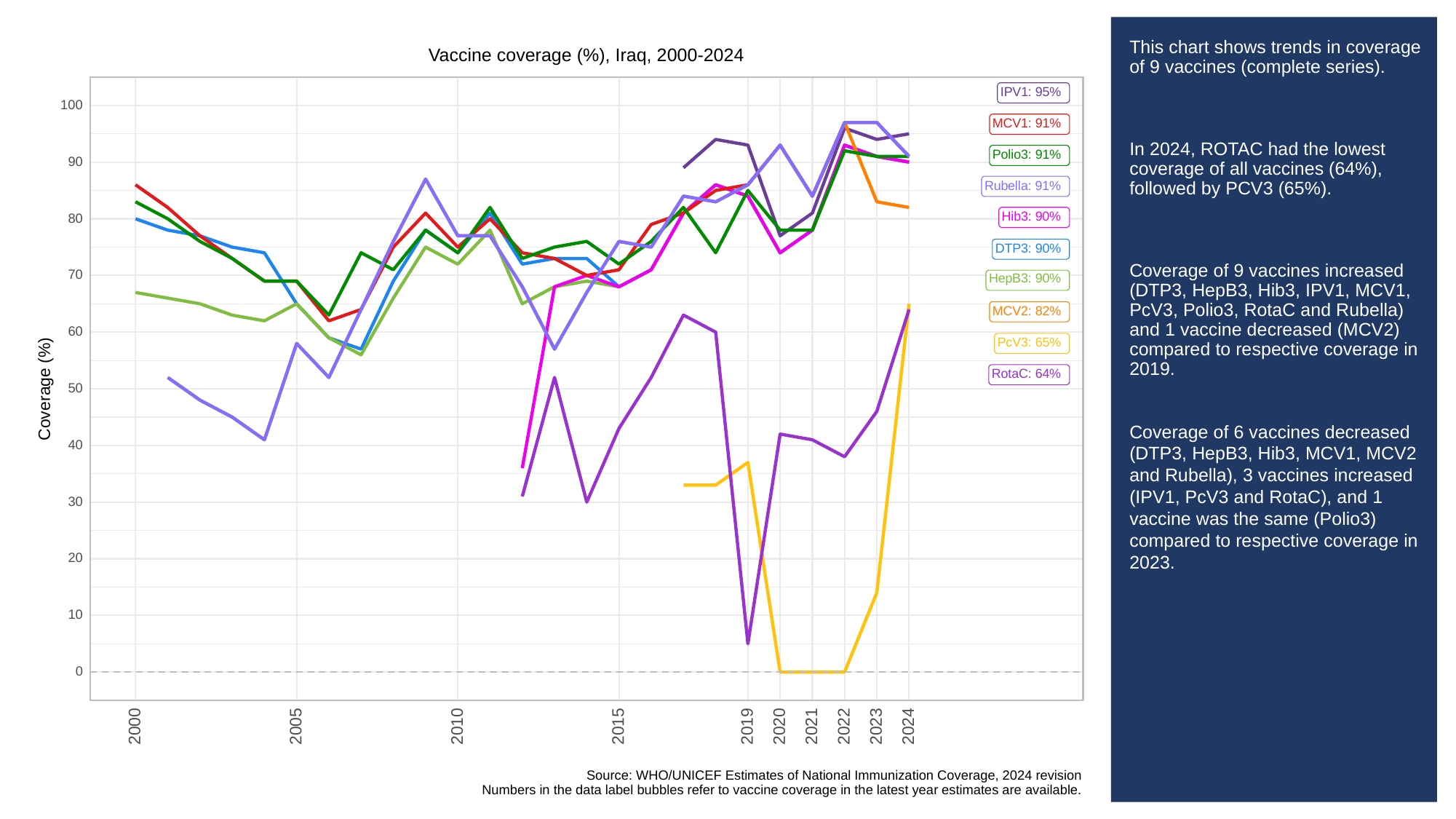

# This chart shows trends in coverage of 9 vaccines (complete series).

In 2024, ROTAC had the lowest coverage of all vaccines (64%), followed by PCV3 (65%).

Coverage of 9 vaccines increased (DTP3, HepB3, Hib3, IPV1, MCV1, PcV3, Polio3, RotaC and Rubella) and 1 vaccine decreased (MCV2) compared to respective coverage in 2019.

Coverage of 6 vaccines decreased (DTP3, HepB3, Hib3, MCV1, MCV2 and Rubella), 3 vaccines increased (IPV1, PcV3 and RotaC), and 1 vaccine was the same (Polio3) compared to respective coverage in 2023.

Vaccine coverage (%), Iraq, 2000-2024

IPV1: 95%

100

MCV1: 91%

Polio3: 91%

90

Rubella: 91%

Hib3: 90%
80

DTP3: 90%

70
HepB3: 90%

MCV2: 82%

60

PcV3: 65%

RotaC: 64%
Coverage (%)
50

40

30

20

10

0

2023
2000
2005
2010
2015
2019
2020
2021
2022
2024
Source: WHO/UNICEF Estimates of National Immunization Coverage, 2024 revision
Numbers in the data label bubbles refer to vaccine coverage in the latest year estimates are available.